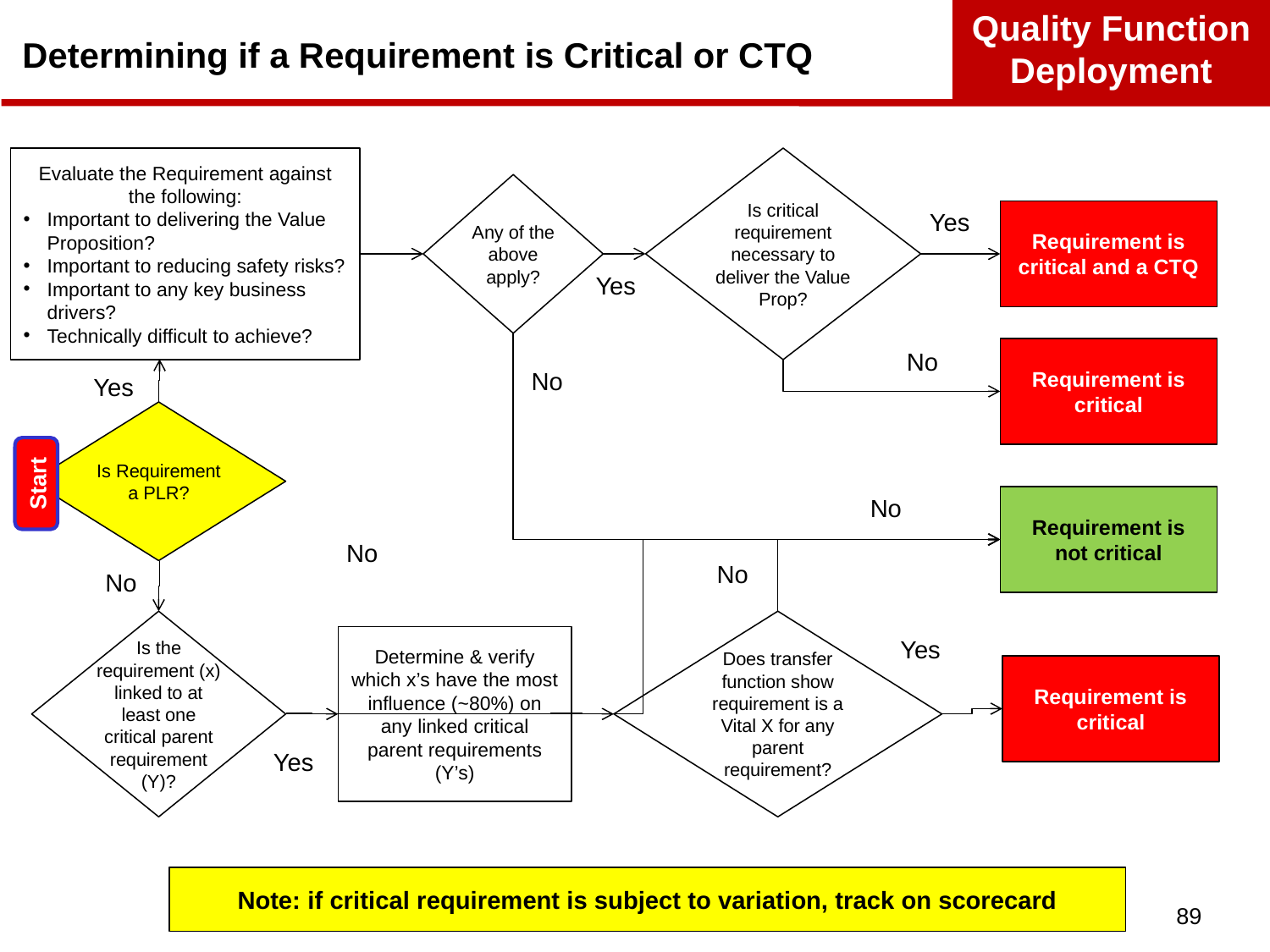

Determining if a Requirement is Critical or CTQ
Evaluate the Requirement against the following:
Important to delivering the Value Proposition?
Important to reducing safety risks?
Important to any key business drivers?
Technically difficult to achieve?
Is critical requirement necessary to deliver the Value Prop?
Any of the above apply?
Yes
Requirement is critical and a CTQ
Yes
Requirement is critical
No
No
Yes
Is Requirement a PLR?
Start
No
Requirement is not critical
No
No
No
Does transfer function show requirement is a Vital X for any parent requirement?
Is the requirement (x) linked to at least one critical parent requirement (Y)?
Determine & verify which x’s have the most influence (~80%) on any linked critical parent requirements (Y’s)
Yes
Requirement is critical
Yes
Note: if critical requirement is subject to variation, track on scorecard
89